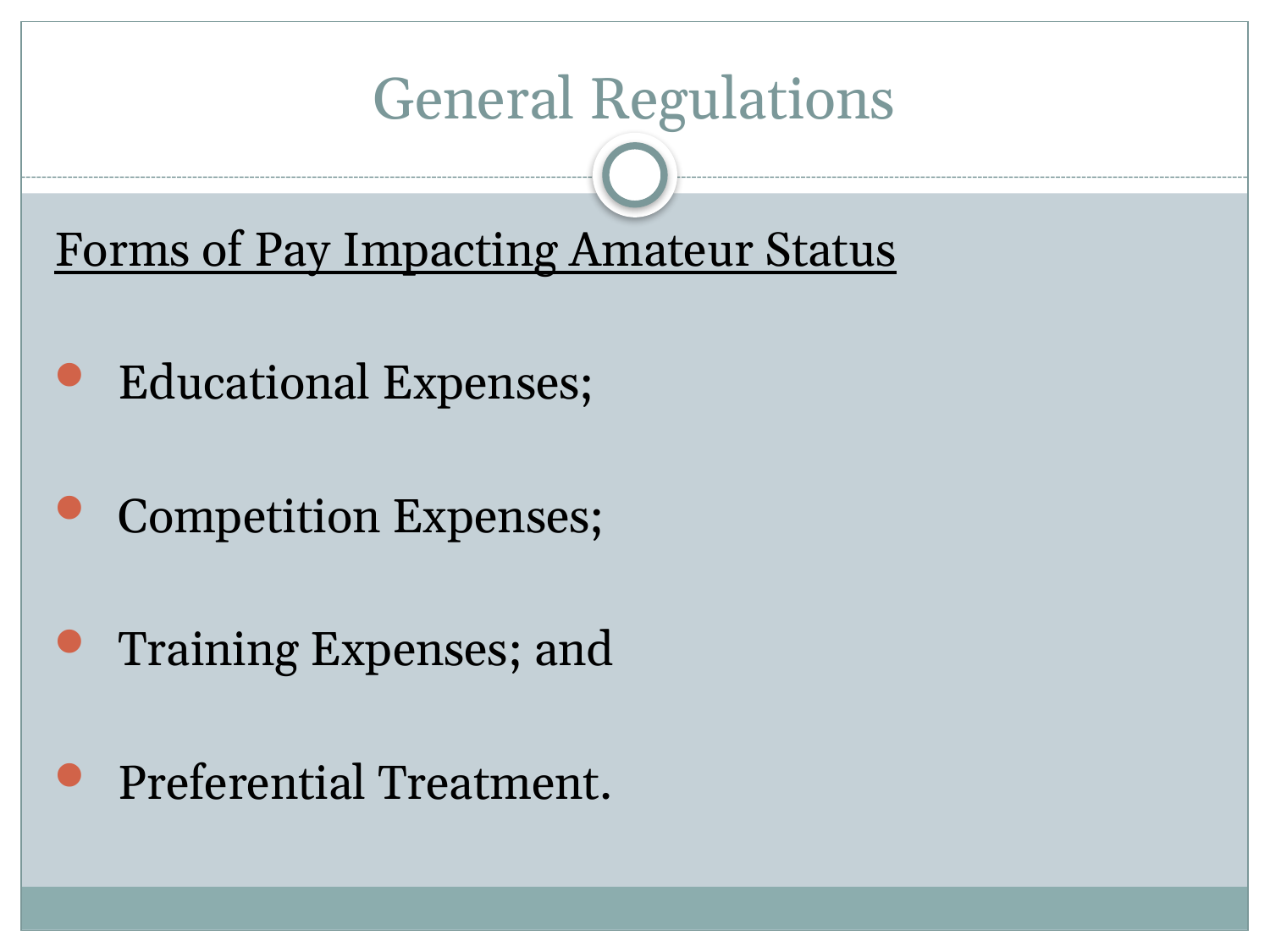

# General Regulations
Forms of Pay Impacting Amateur Status

Educational Expenses;

Competition Expenses;

Training Expenses; and

Preferential Treatment.